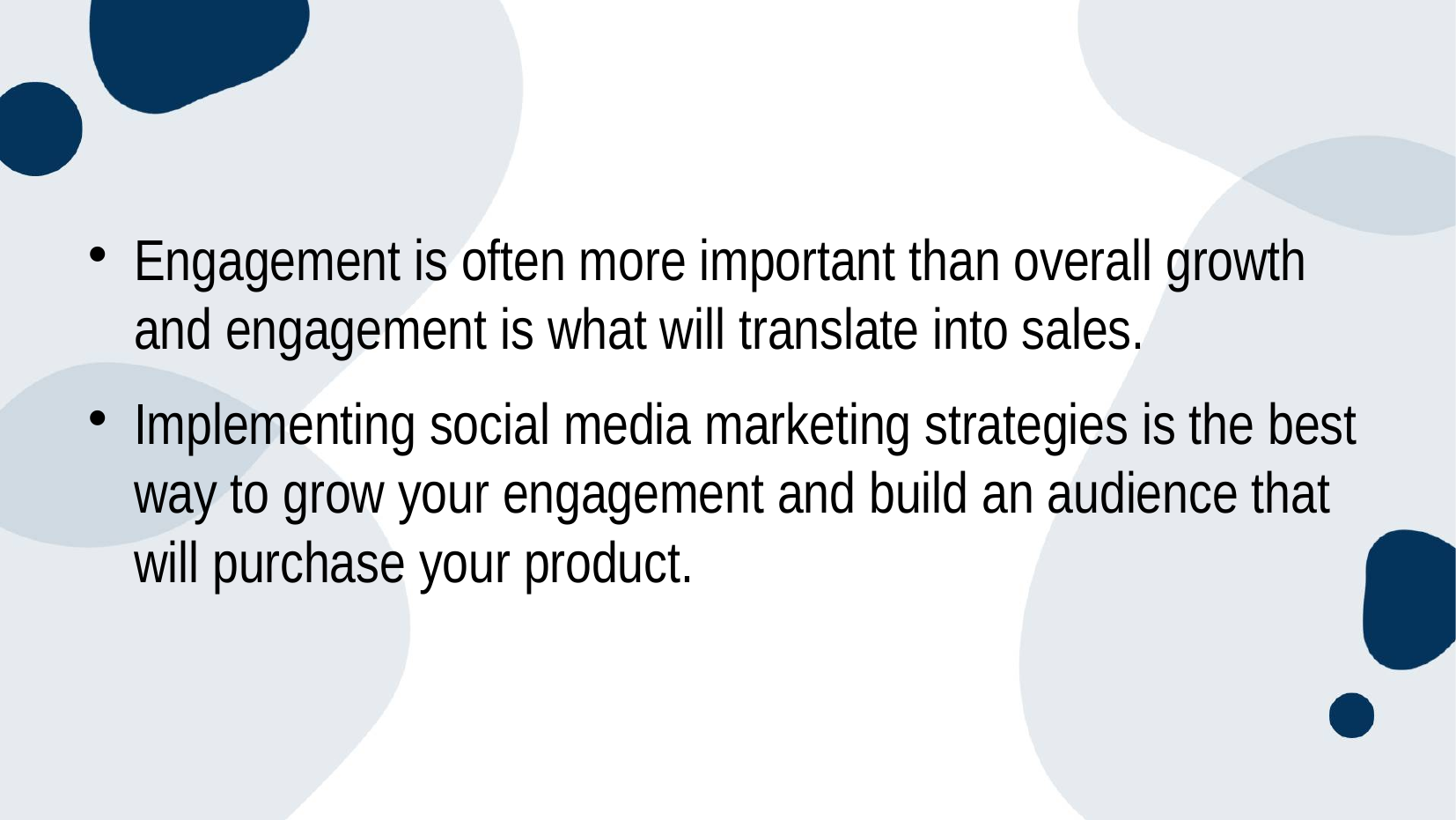

Engagement is often more important than overall growth and engagement is what will translate into sales.
Implementing social media marketing strategies is the best way to grow your engagement and build an audience that will purchase your product.